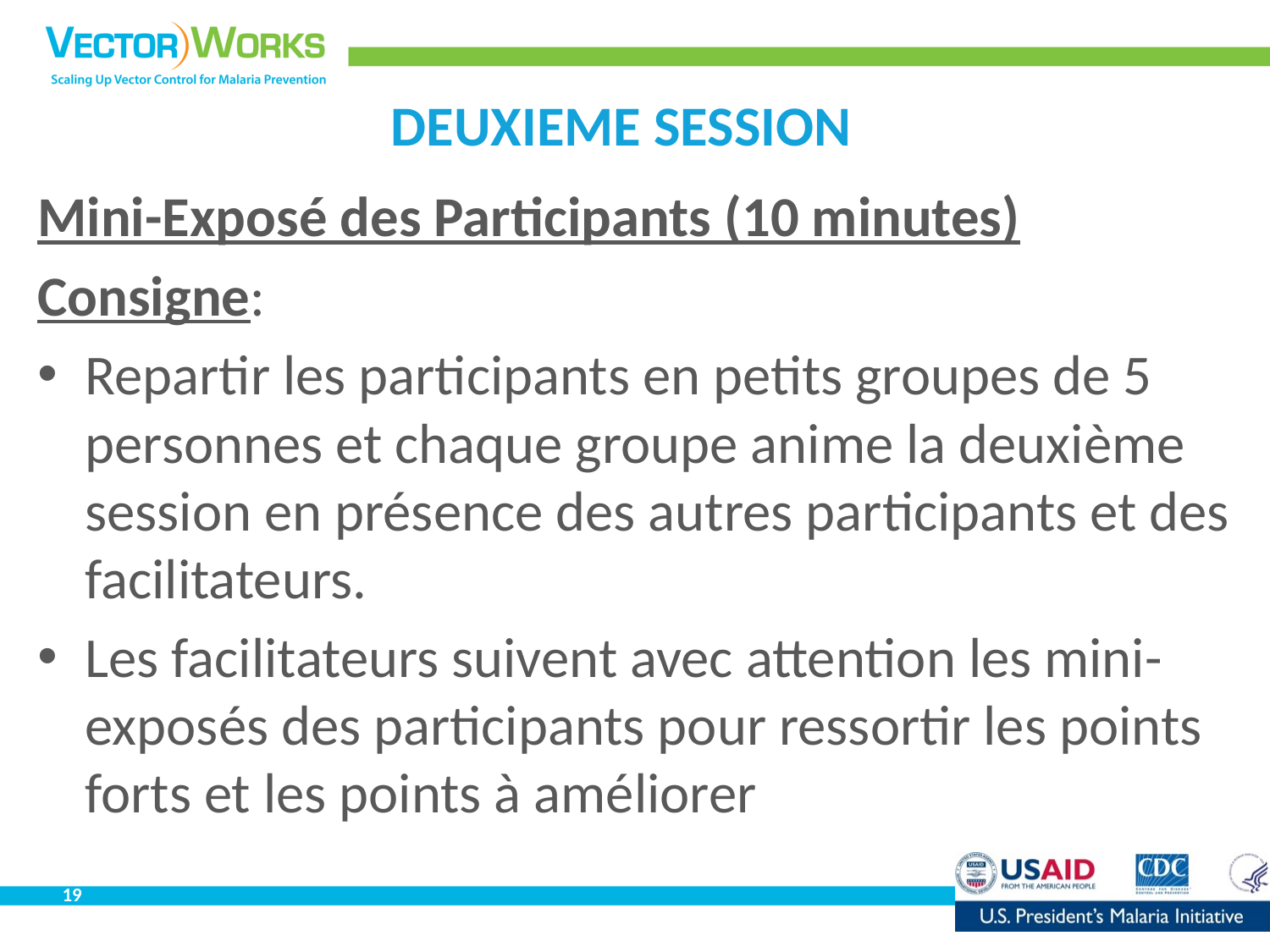

# DEUXIEME SESSION
Mini-Exposé des Participants (10 minutes)
Consigne:
Repartir les participants en petits groupes de 5 personnes et chaque groupe anime la deuxième session en présence des autres participants et des facilitateurs.
Les facilitateurs suivent avec attention les mini-exposés des participants pour ressortir les points forts et les points à améliorer
19